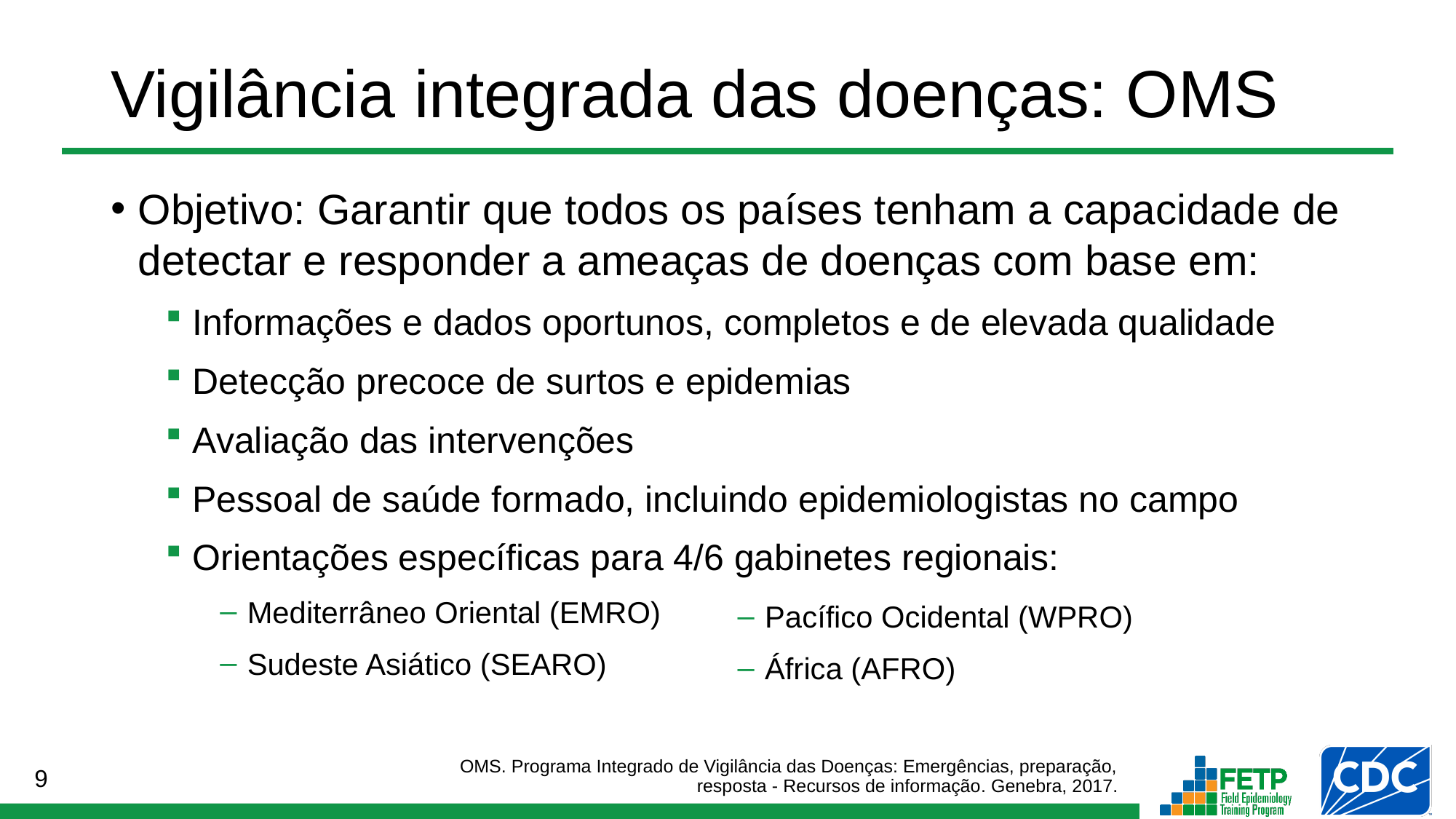

# Vigilância integrada das doenças: OMS
Objetivo: Garantir que todos os países tenham a capacidade de detectar e responder a ameaças de doenças com base em:
Informações e dados oportunos, completos e de elevada qualidade
Detecção precoce de surtos e epidemias
Avaliação das intervenções
Pessoal de saúde formado, incluindo epidemiologistas no campo
Orientações específicas para 4/6 gabinetes regionais:
Mediterrâneo Oriental (EMRO)
Sudeste Asiático (SEARO)

Pacífico Ocidental (WPRO)
África (AFRO)
OMS. Programa Integrado de Vigilância das Doenças: Emergências, preparação, resposta - Recursos de informação. Genebra, 2017.